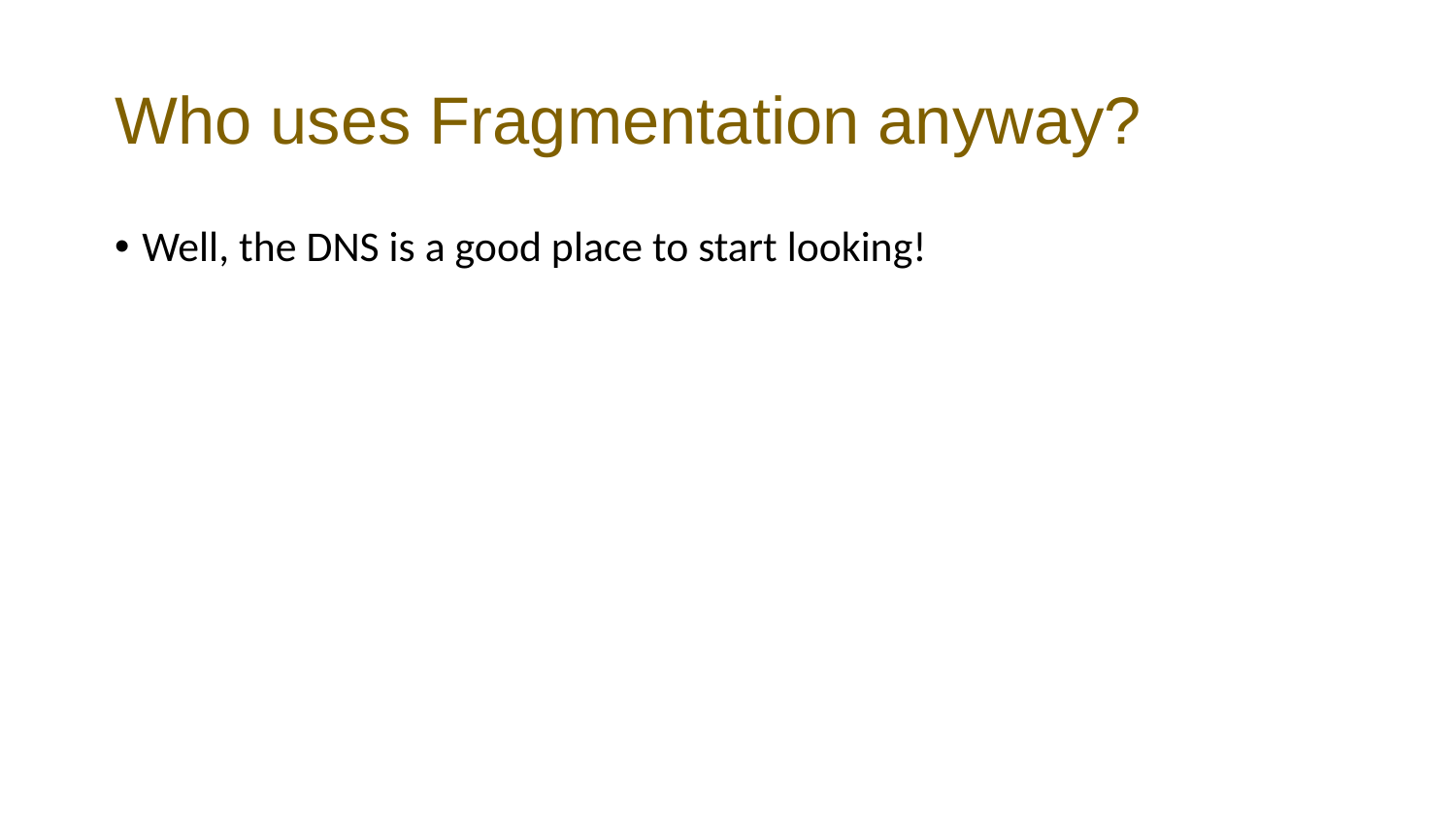

# Who uses Fragmentation anyway?
Well, the DNS is a good place to start looking!